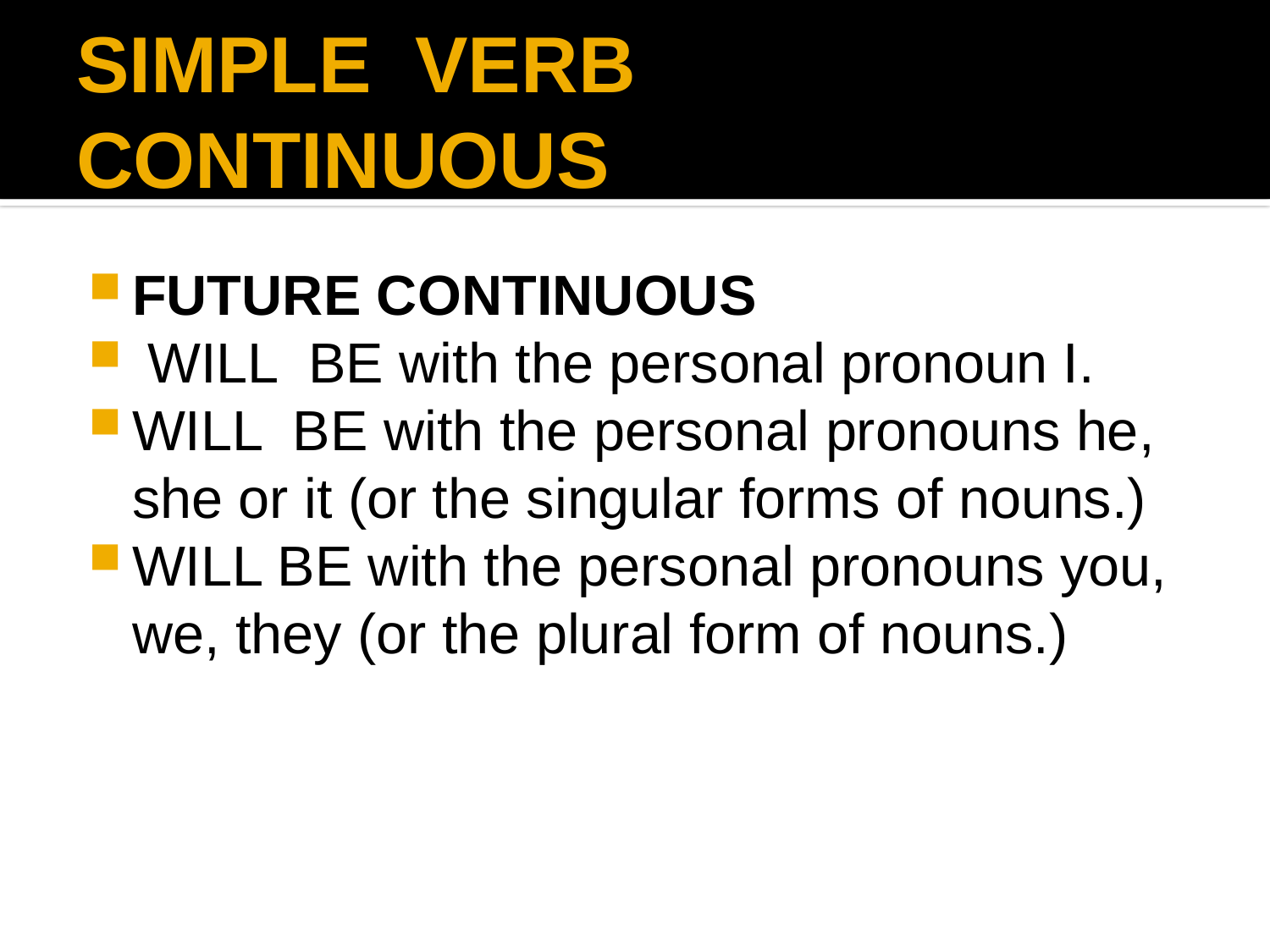

# SIMPLE  VERB  CONTINUOUS
FUTURE CONTINUOUS
 WILL  BE with the personal pronoun I.
WILL  BE with the personal pronouns he, she or it (or the singular forms of nouns.)
WILL BE with the personal pronouns you, we, they (or the plural form of nouns.)